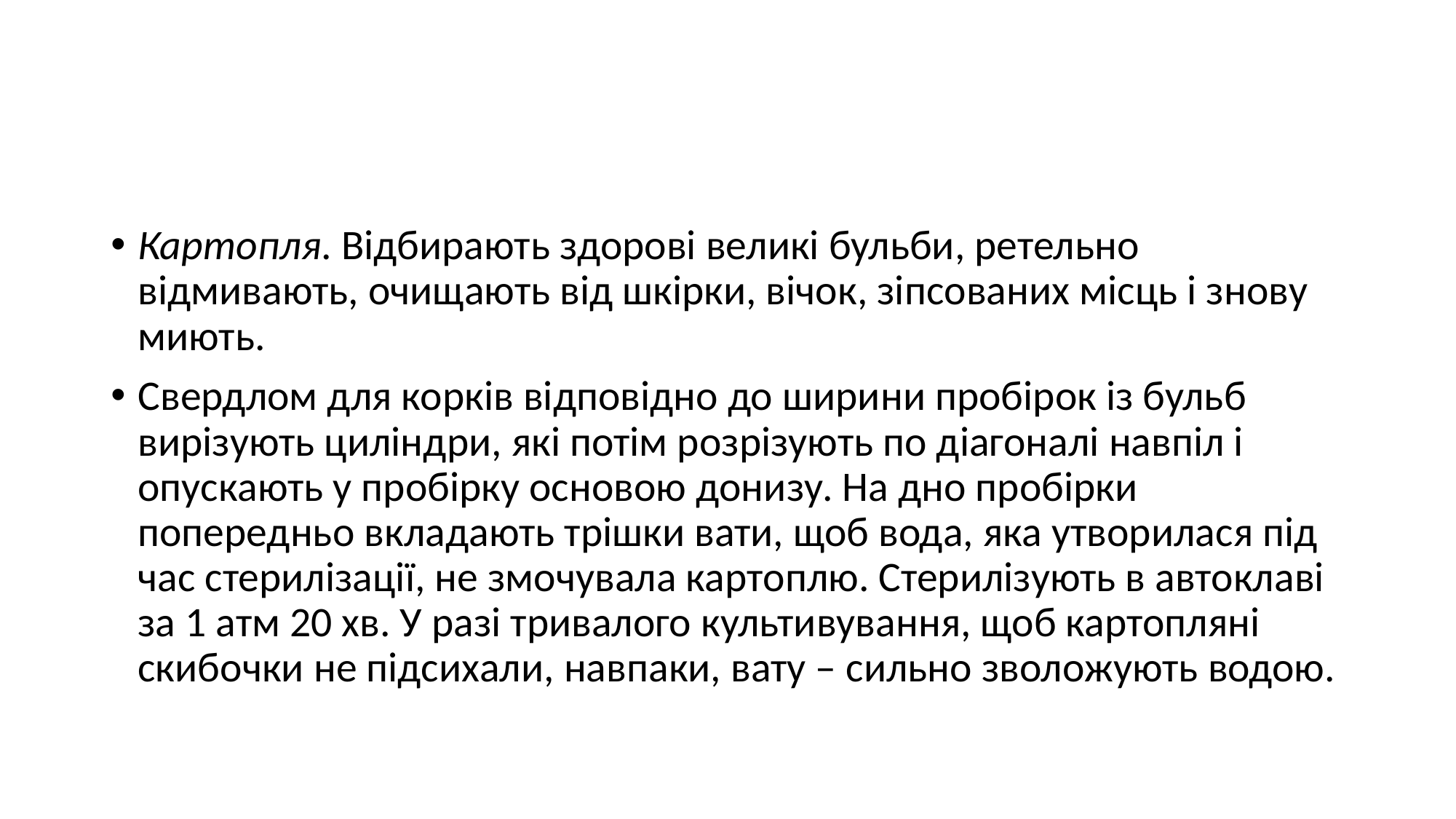

#
Картопля. Відбирають здорові великі бульби, ретельно відмивають, очищають від шкірки, вічок, зіпсованих місць і знову миють.
Свердлом для корків відповідно до ширини пробірок із бульб вирізують циліндри, які потім розрізують по діагоналі навпіл і опускають у пробірку основою донизу. На дно пробірки попередньо вкладають трішки вати, щоб вода, яка утворилася під час стерилізації, не змочувала картоплю. Стерилізують в автоклаві за 1 атм 20 хв. У разі тривалого культивування, щоб картопляні скибочки не підсихали, навпаки, вату – сильно зволожують водою.